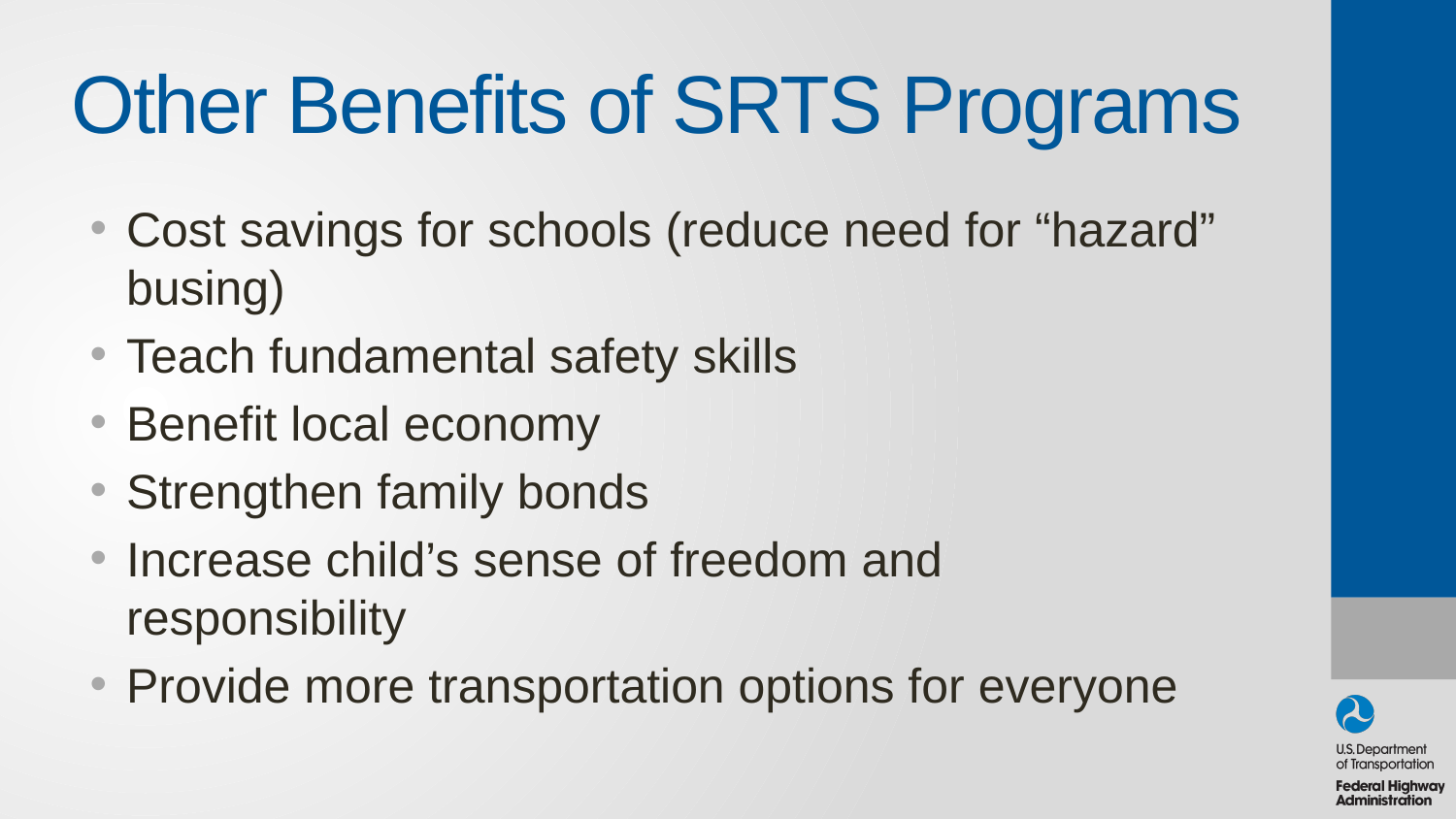

# Other Benefits of SRTS Programs
Cost savings for schools (reduce need for “hazard” busing)
Teach fundamental safety skills
Benefit local economy
Strengthen family bonds
Increase child’s sense of freedom and responsibility
Provide more transportation options for everyone